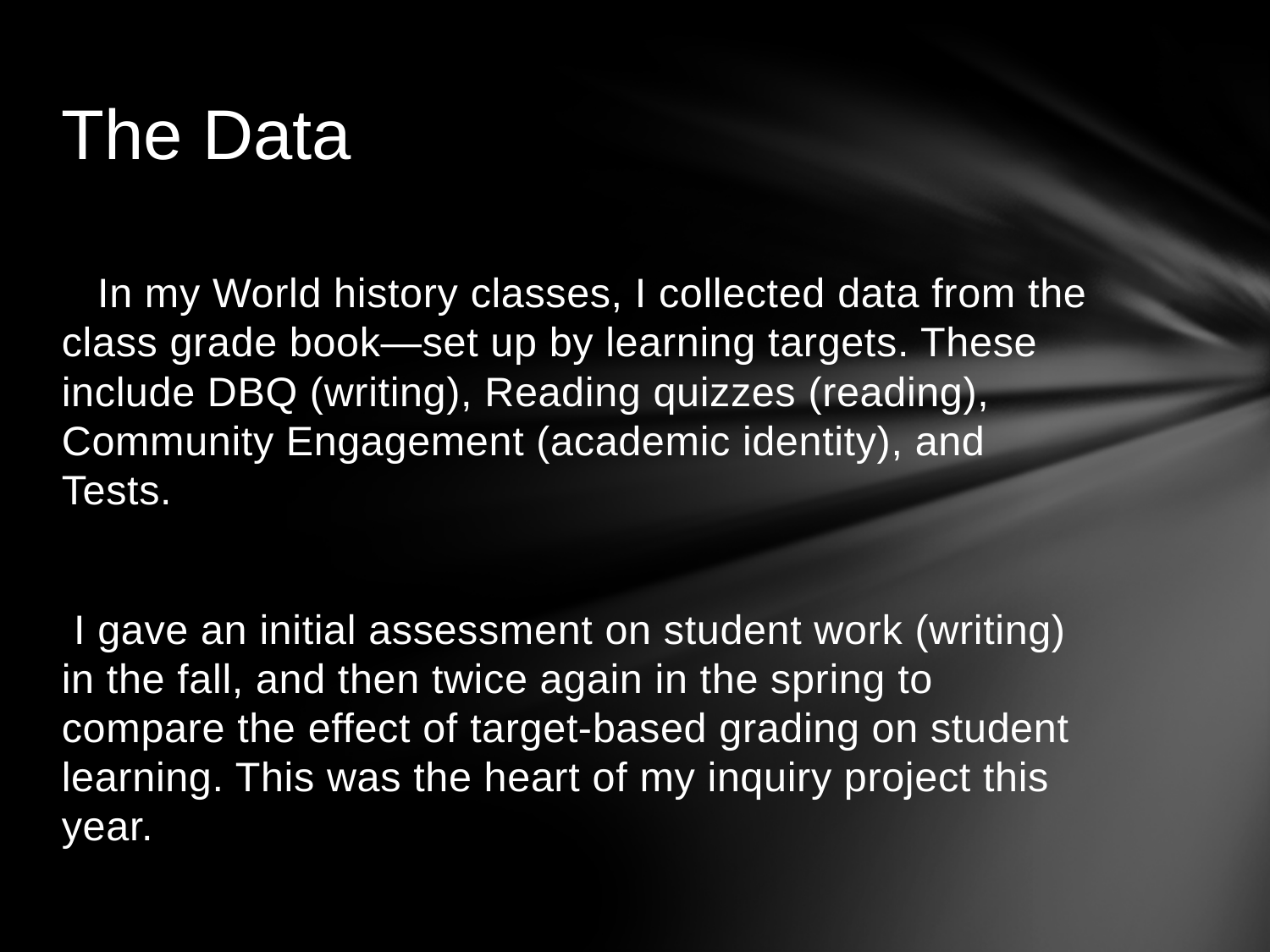

# The Data

   In my World history classes, I collected data from the class grade book—set up by learning targets. These include DBQ (writing), Reading quizzes (reading), Community Engagement (academic identity), and Tests.

 I gave an initial assessment on student work (writing) in the fall, and then twice again in the spring to compare the effect of target-based grading on student learning. This was the heart of my inquiry project this year.